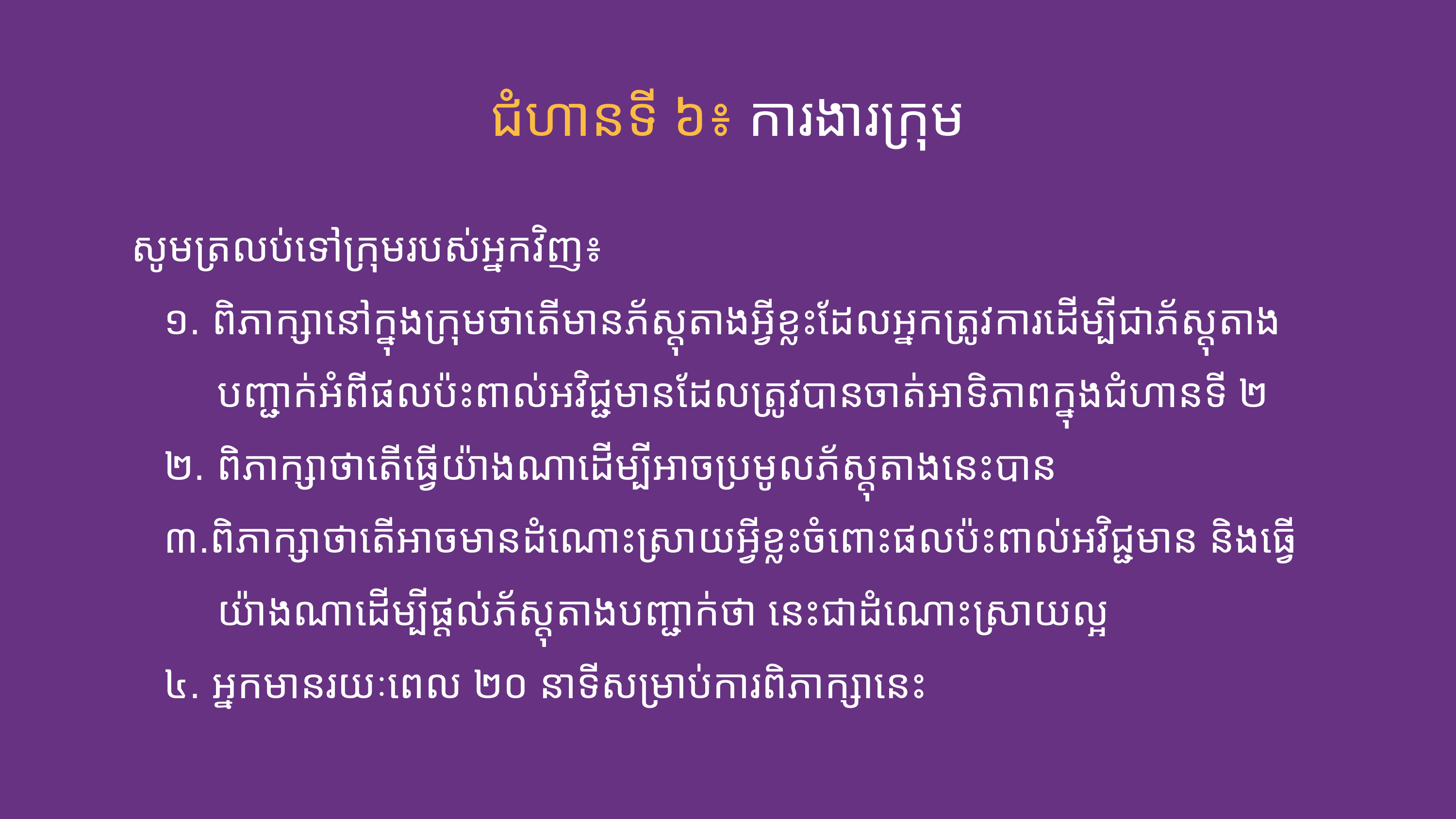

ជំហានទី ៦៖ ការងារ​ក្រុម​​
សូម​ត្រលប់​ទៅក្រុម​របស់​អ្នកវិញ៖
១. ពិភាក្សានៅក្នុង​ក្រុម​ថាតើ​មានភ័ស្តុ​តាង​អ្វីខ្លះដែលអ្នក​ត្រូវការ​ដើម្បីជា​ភ័ស្តុ​តាងបញ្ជាក់​អំពីផលប៉ះពាល់​អវិជ្ជមានដែលត្រូវបានចាត់​អាទិភាពក្នុង​ជំហាន​ទី ២
២. ពិភាក្សាថាតើ​ធ្វើ​យ៉ាងណាដើម្បីអាចប្រមូល​ភ័ស្តុ​តាងនេះ​បាន
៣.​ពិភាក្សាថាតើអាចមាន​ដំណោះស្រាយ​អ្វីខ្លះចំពោះផល​ប៉ះពាល់​អវិជ្ជមាន និងធ្វើ​យ៉ាងណាដើម្បីផ្ដល់​ភ័ស្តុ​តាង​បញ្ជាក់ថា នេះជាដំណោះស្រាយ​ល្អ
៤. អ្នក​មាន​រយៈពេល ២០ នាទី​សម្រាប់ការ​ពិភាក្សានេះ